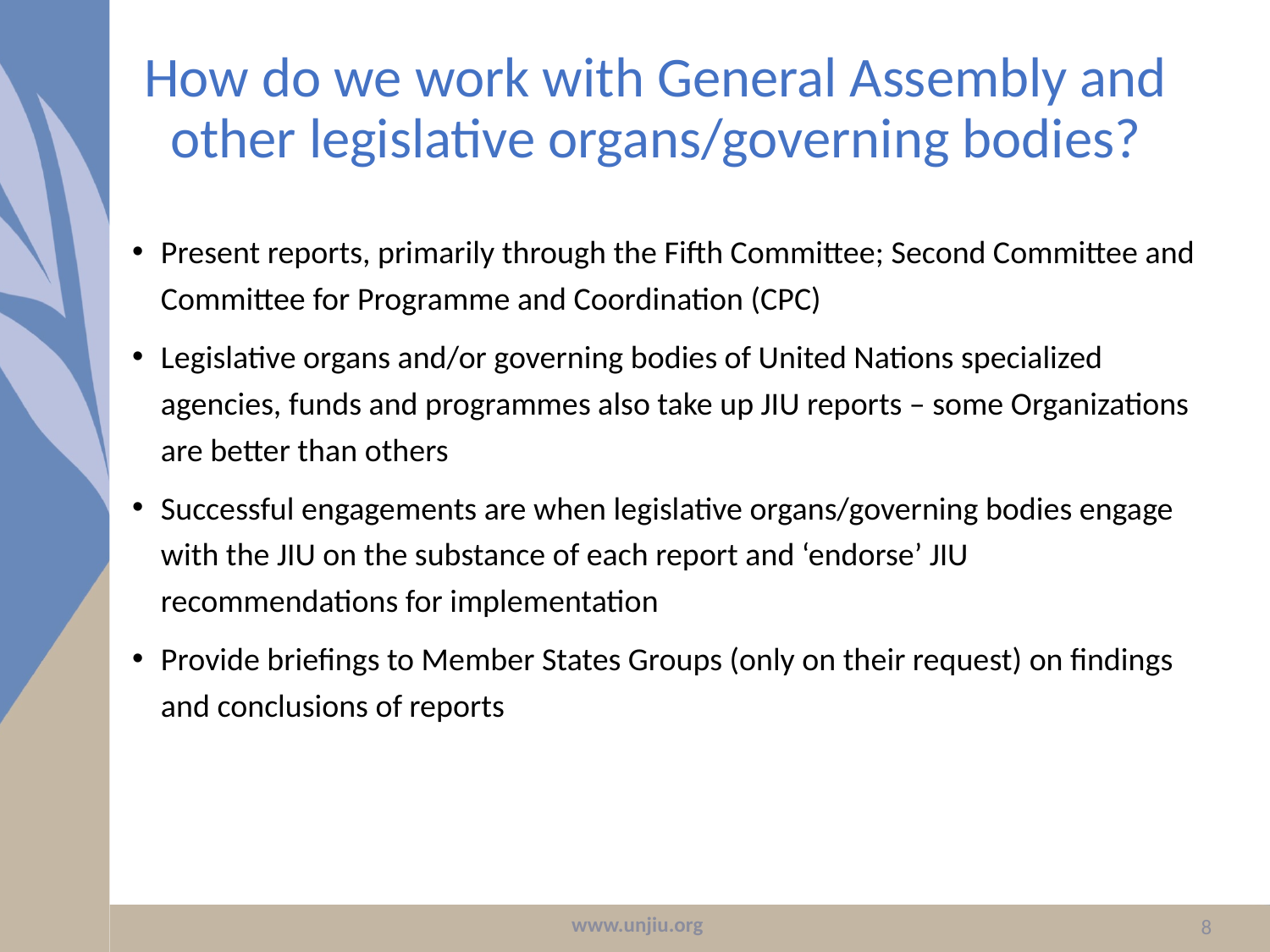

# How do we work with General Assembly and other legislative organs/governing bodies?
Present reports, primarily through the Fifth Committee; Second Committee and Committee for Programme and Coordination (CPC)
Legislative organs and/or governing bodies of United Nations specialized agencies, funds and programmes also take up JIU reports – some Organizations are better than others
Successful engagements are when legislative organs/governing bodies engage with the JIU on the substance of each report and ‘endorse’ JIU recommendations for implementation
Provide briefings to Member States Groups (only on their request) on findings and conclusions of reports

www.unjiu.org
8